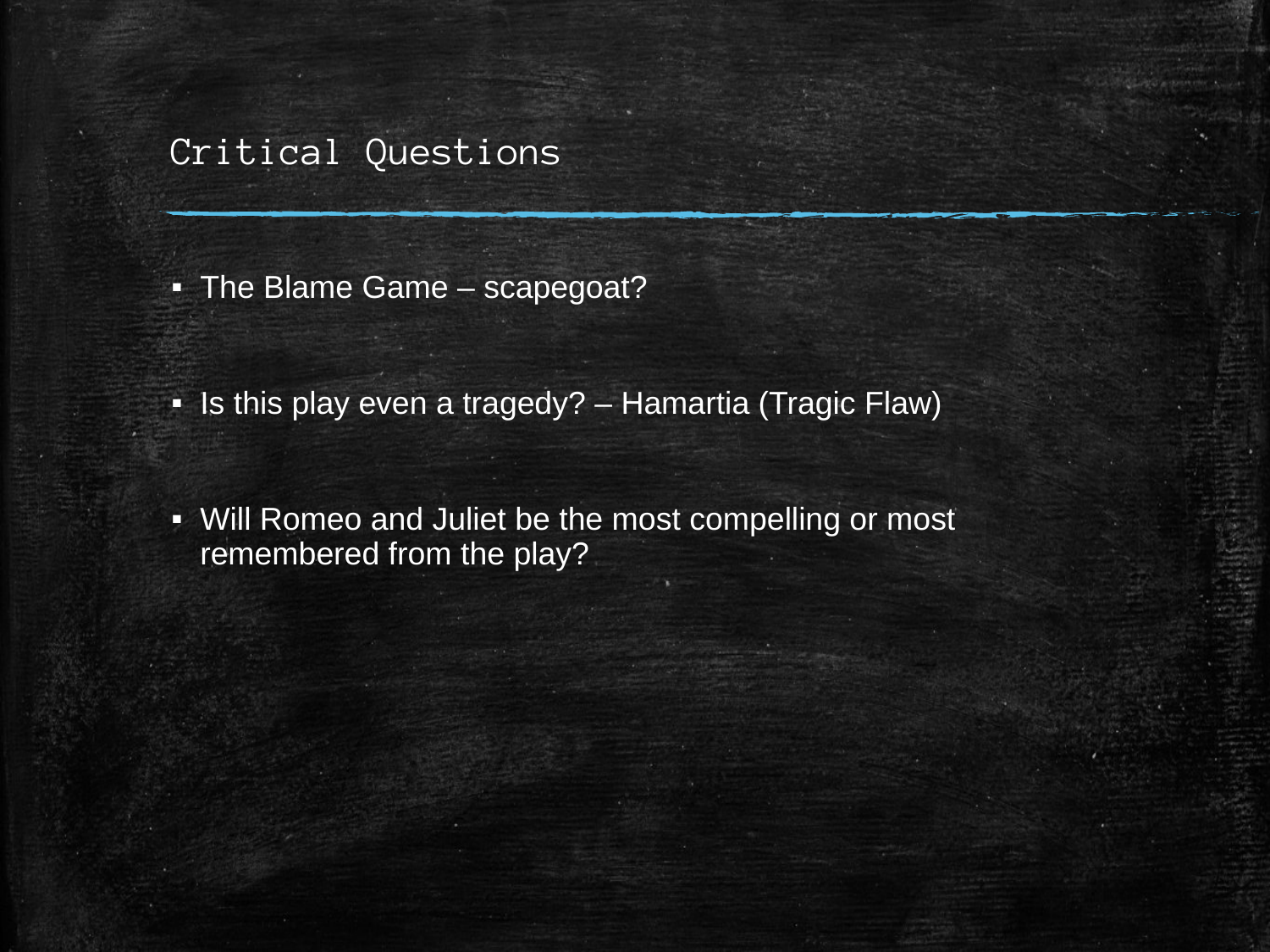

# Critical Questions
The Blame Game – scapegoat?

Is this play even a tragedy? – Hamartia (Tragic Flaw)

Will Romeo and Juliet be the most compelling or most remembered from the play?